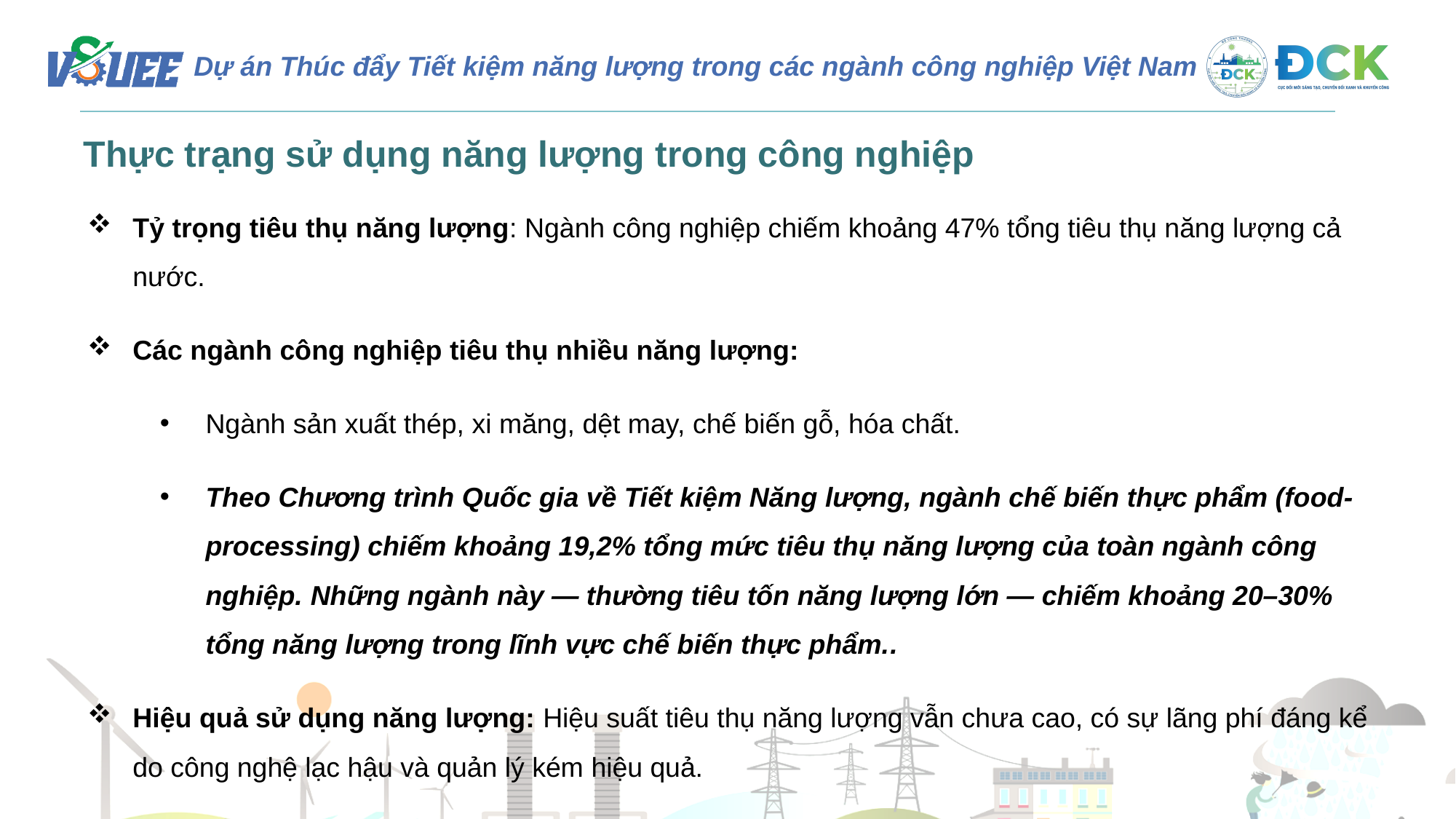

Thực trạng sử dụng năng lượng trong công nghiệp
Tỷ trọng tiêu thụ năng lượng: Ngành công nghiệp chiếm khoảng 47% tổng tiêu thụ năng lượng cả nước.
Các ngành công nghiệp tiêu thụ nhiều năng lượng:
Ngành sản xuất thép, xi măng, dệt may, chế biến gỗ, hóa chất.
Theo Chương trình Quốc gia về Tiết kiệm Năng lượng, ngành chế biến thực phẩm (food-processing) chiếm khoảng 19,2% tổng mức tiêu thụ năng lượng của toàn ngành công nghiệp. Những ngành này — thường tiêu tốn năng lượng lớn — chiếm khoảng 20–30% tổng năng lượng trong lĩnh vực chế biến thực phẩm..
Hiệu quả sử dụng năng lượng: Hiệu suất tiêu thụ năng lượng vẫn chưa cao, có sự lãng phí đáng kể do công nghệ lạc hậu và quản lý kém hiệu quả.